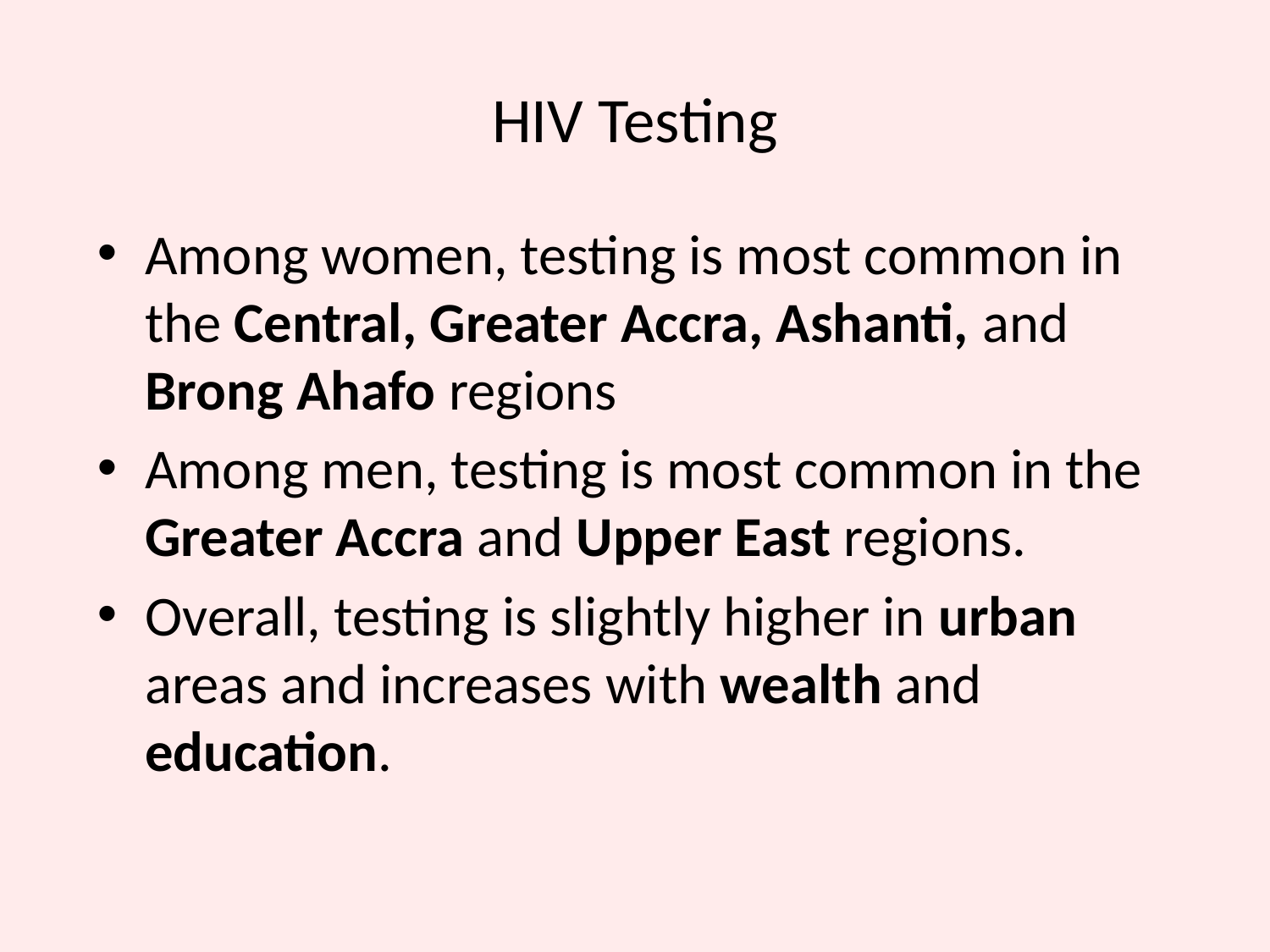

# HIV Testing
Among women, testing is most common in the Central, Greater Accra, Ashanti, and Brong Ahafo regions
Among men, testing is most common in the Greater Accra and Upper East regions.
Overall, testing is slightly higher in urban areas and increases with wealth and education.